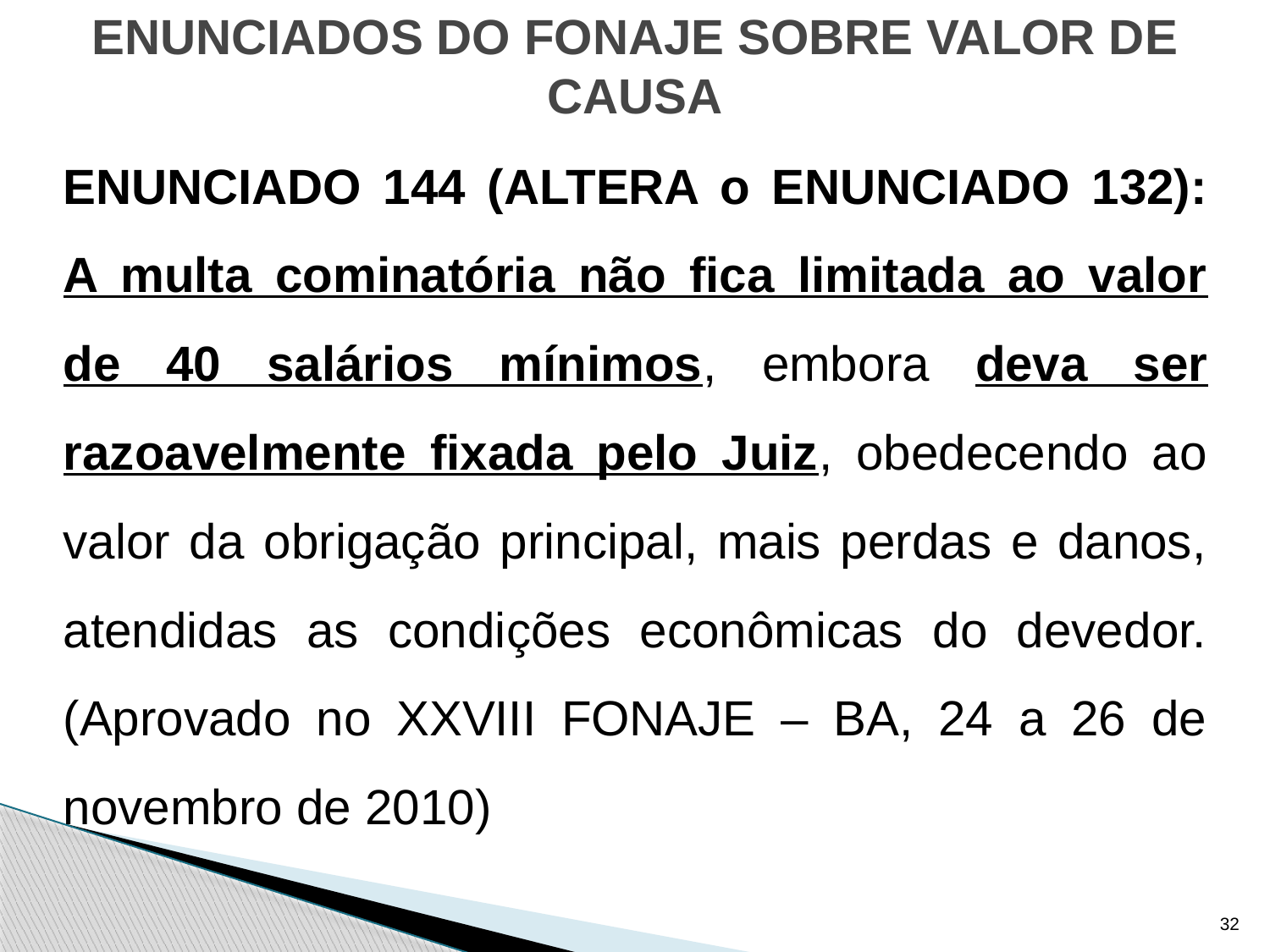

# ENUNCIADOS DO FONAJE SOBRE VALOR DE CAUSA
	ENUNCIADO 144 (ALTERA o ENUNCIADO 132): A multa cominatória não fica limitada ao valor de 40 salários mínimos, embora deva ser razoavelmente fixada pelo Juiz, obedecendo ao valor da obrigação principal, mais perdas e danos, atendidas as condições econômicas do devedor. (Aprovado no XXVIII FONAJE – BA, 24 a 26 de novembro de 2010)
32